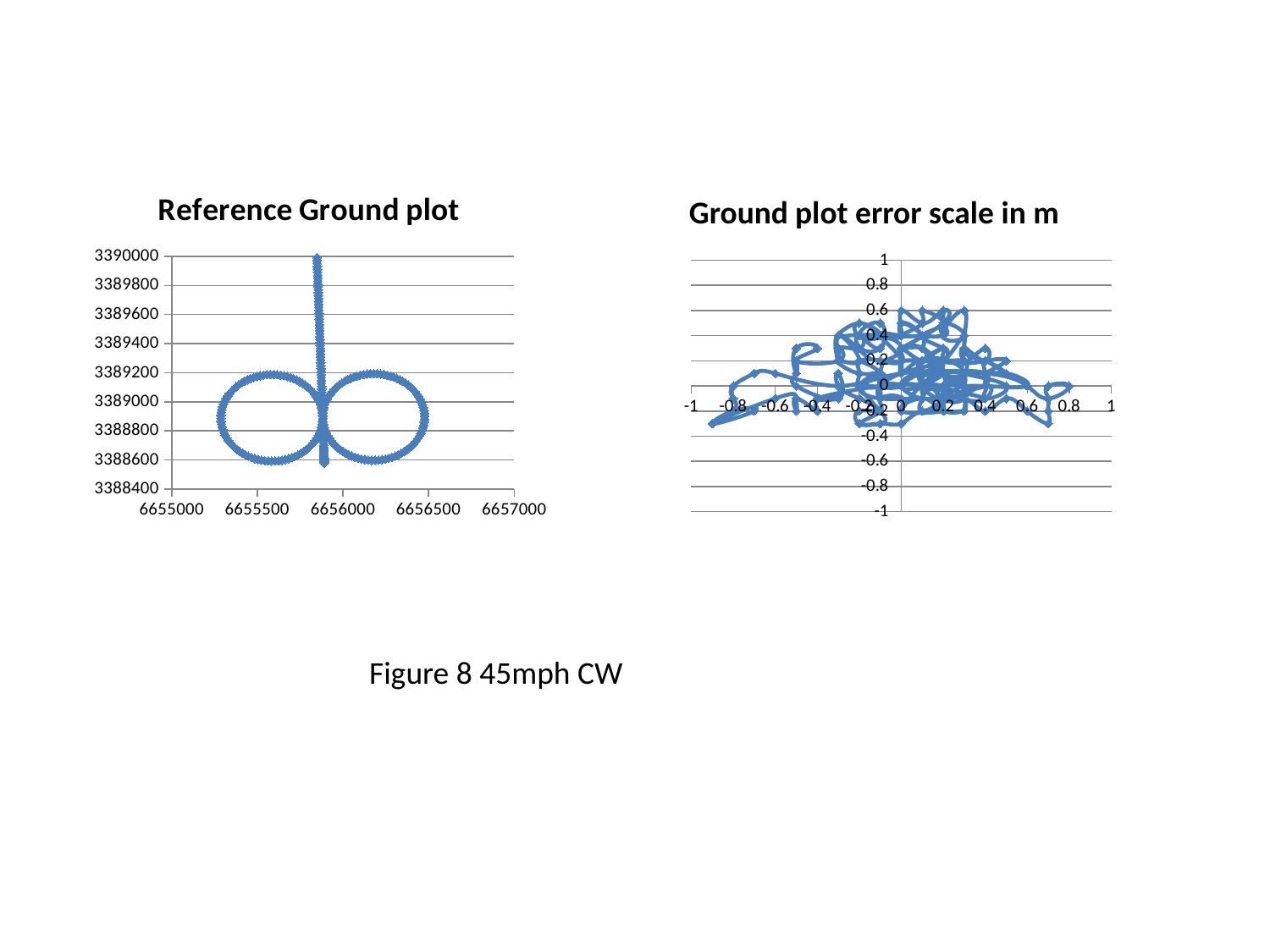

### Chart: Reference Ground plot

| Category |  |
|---|---|
Ground plot error scale in m

### Chart

| Category |  |
|---|---|
Figure 8 45mph CW